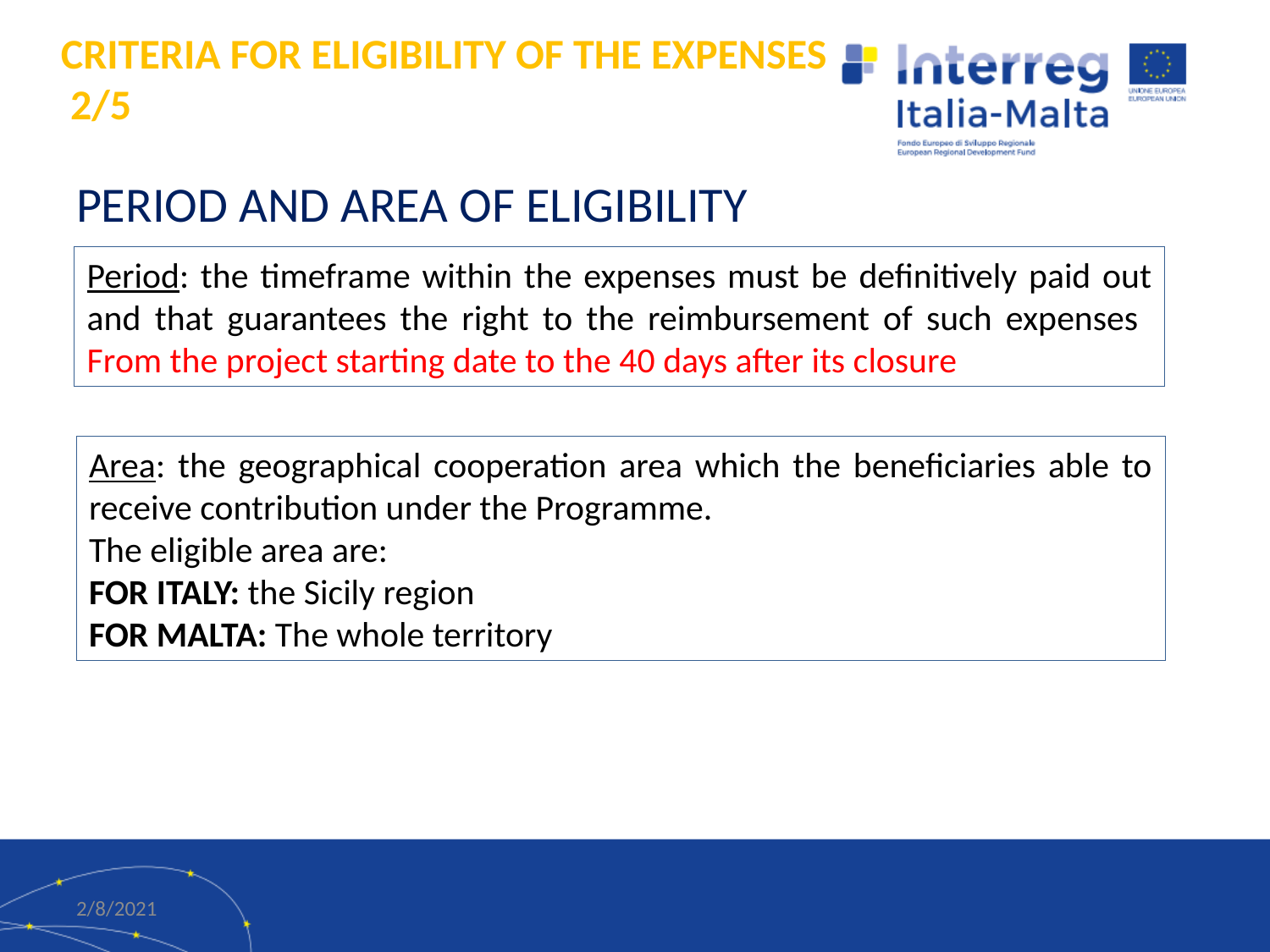

# CRITERIA FOR ELIGIBILITY OF THE EXPENSES   2/5
PERIOD AND AREA OF ELIGIBILITY
Period: the timeframe within the expenses must be definitively paid out and that guarantees the right to the reimbursement of such expenses  From the project starting date to the 40 days after its closure
Area: the geographical cooperation area which the beneficiaries able to receive contribution under the Programme.
The eligible area are:
FOR ITALY: the Sicily region
FOR MALTA: The whole territory
2/8/2021

9